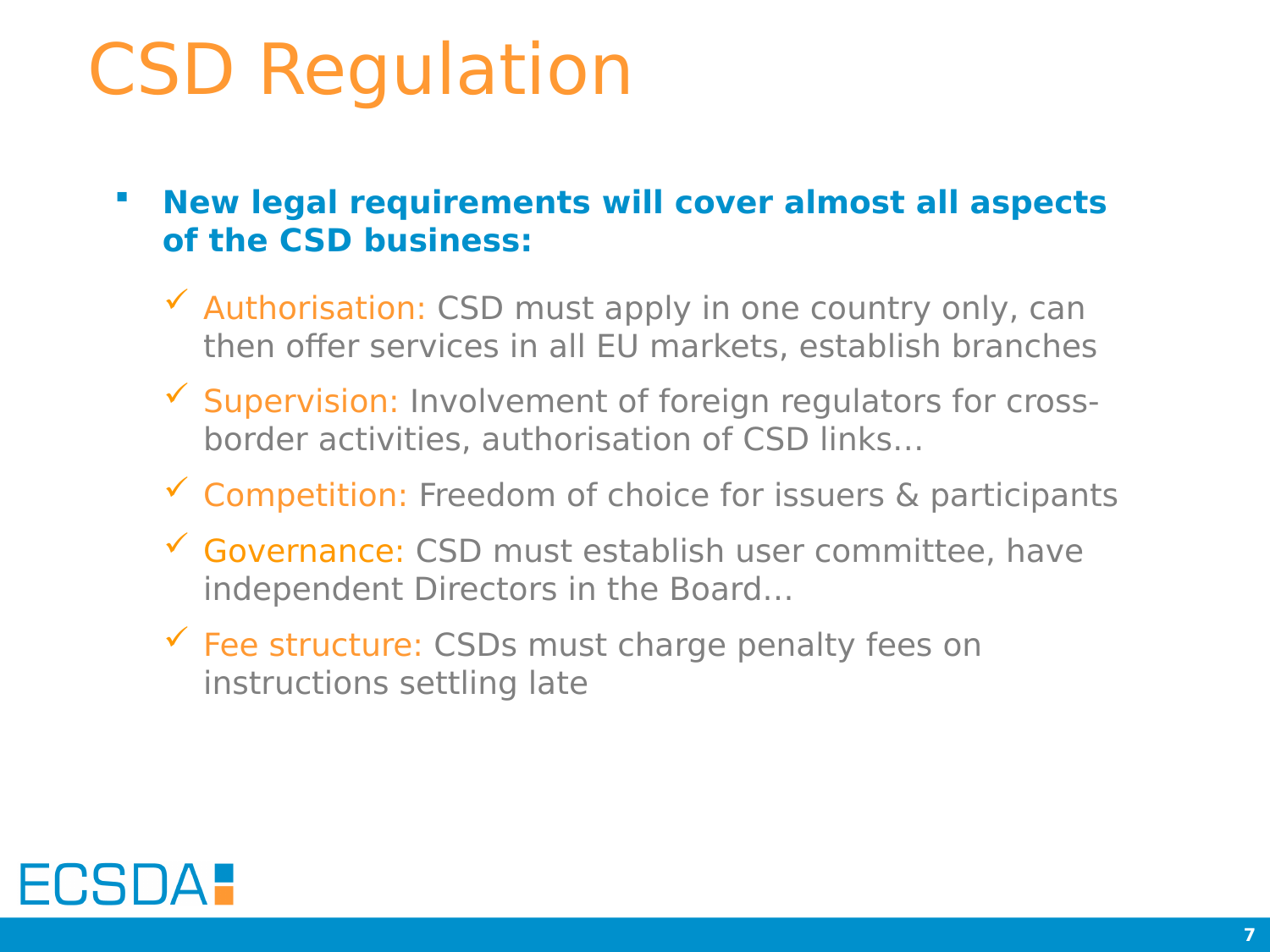

# CSD Regulation
New legal requirements will cover almost all aspects of the CSD business:
Authorisation: CSD must apply in one country only, can then offer services in all EU markets, establish branches
Supervision: Involvement of foreign regulators for cross-border activities, authorisation of CSD links…
Competition: Freedom of choice for issuers & participants
Governance: CSD must establish user committee, have independent Directors in the Board…
Fee structure: CSDs must charge penalty fees on instructions settling late

7